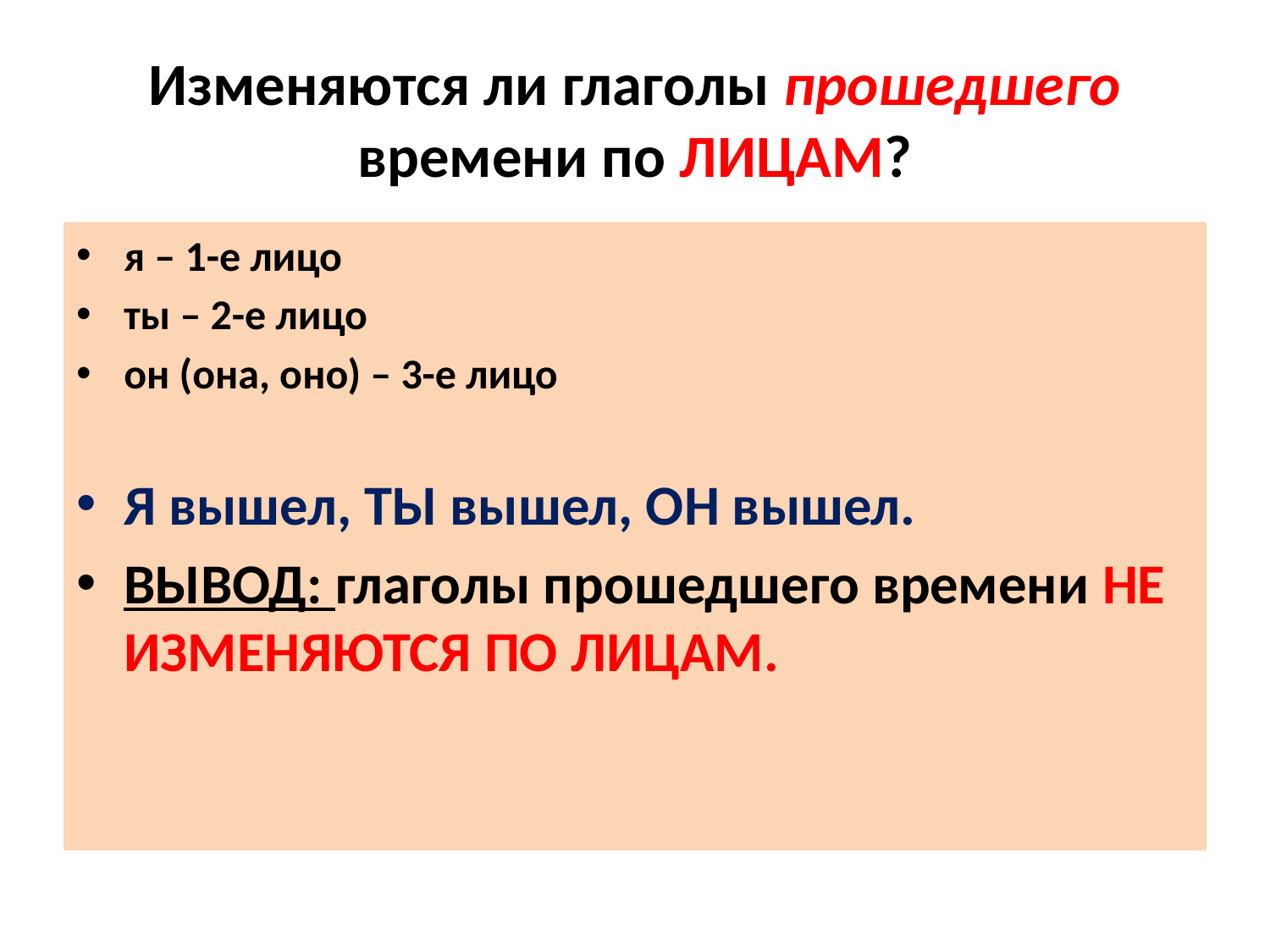

# Изменяются ли глаголы прошедшего времени по ЛИЦАМ?
я – 1-е лицо
ты – 2-е лицо
он (она, оно) – 3-е лицо

Я вышел, ТЫ вышел, ОН вышел.
ВЫВОД: глаголы прошедшего времени НЕ ИЗМЕНЯЮТСЯ ПО ЛИЦАМ.